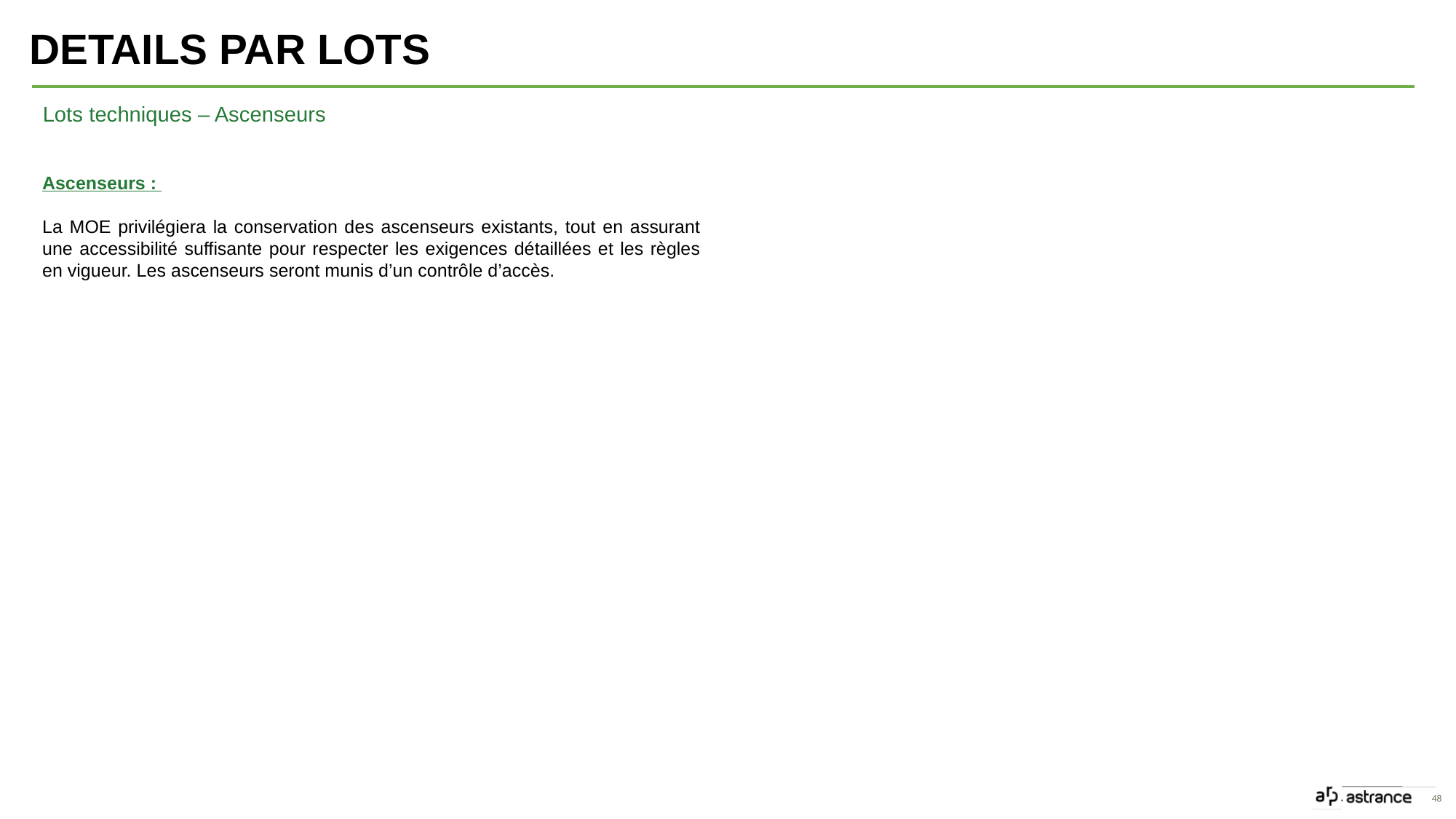

Details par lots
Lots techniques – Ascenseurs
Ascenseurs :

La MOE privilégiera la conservation des ascenseurs existants, tout en assurant une accessibilité suffisante pour respecter les exigences détaillées et les règles en vigueur. Les ascenseurs seront munis d’un contrôle d’accès.

48